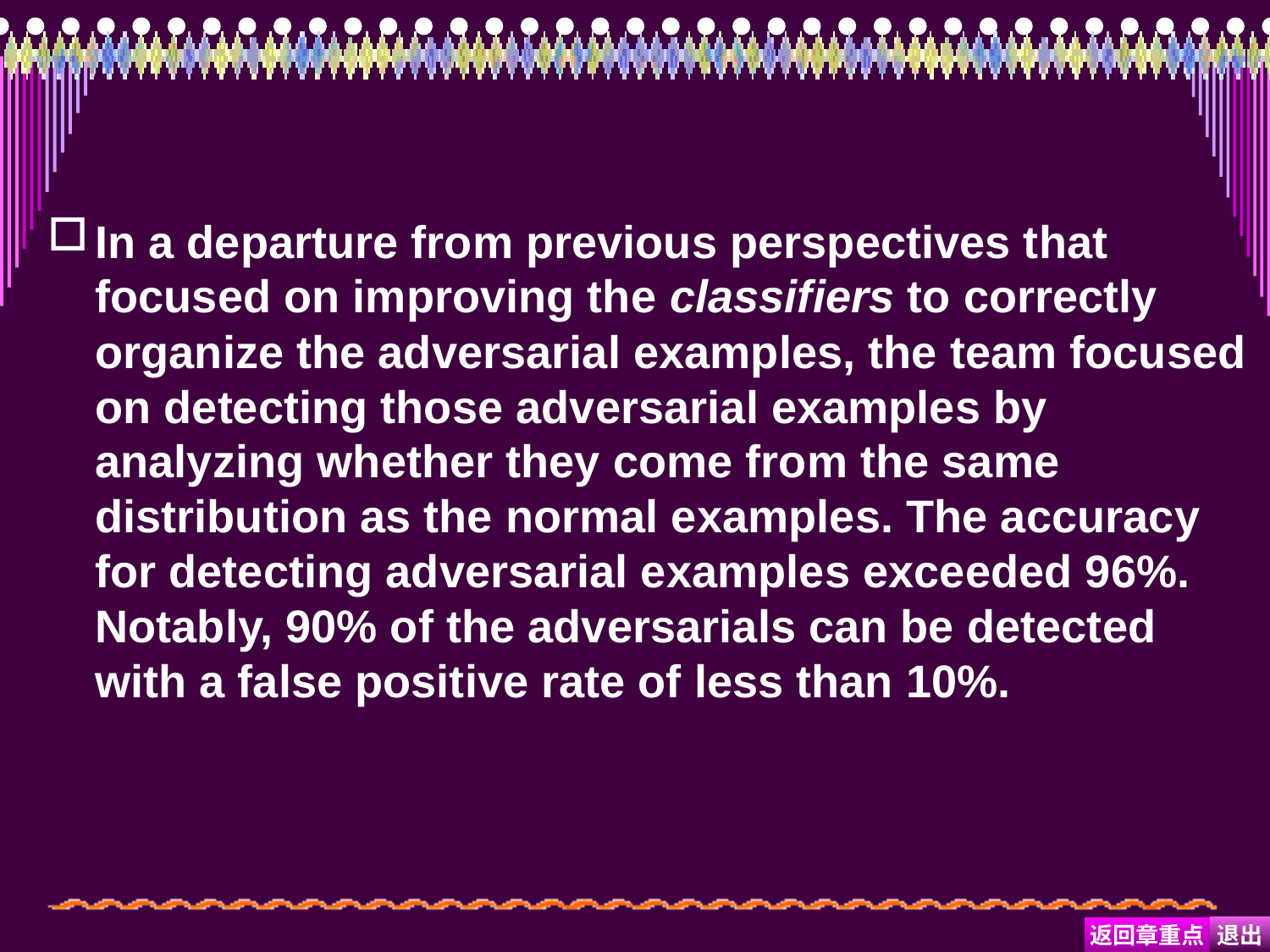

#
In a departure from previous perspectives that focused on improving the classifiers to correctly organize the adversarial examples, the team focused on detecting those adversarial examples by analyzing whether they come from the same distribution as the normal examples. The accuracy for detecting adversarial examples exceeded 96%. Notably, 90% of the adversarials can be detected with a false positive rate of less than 10%.